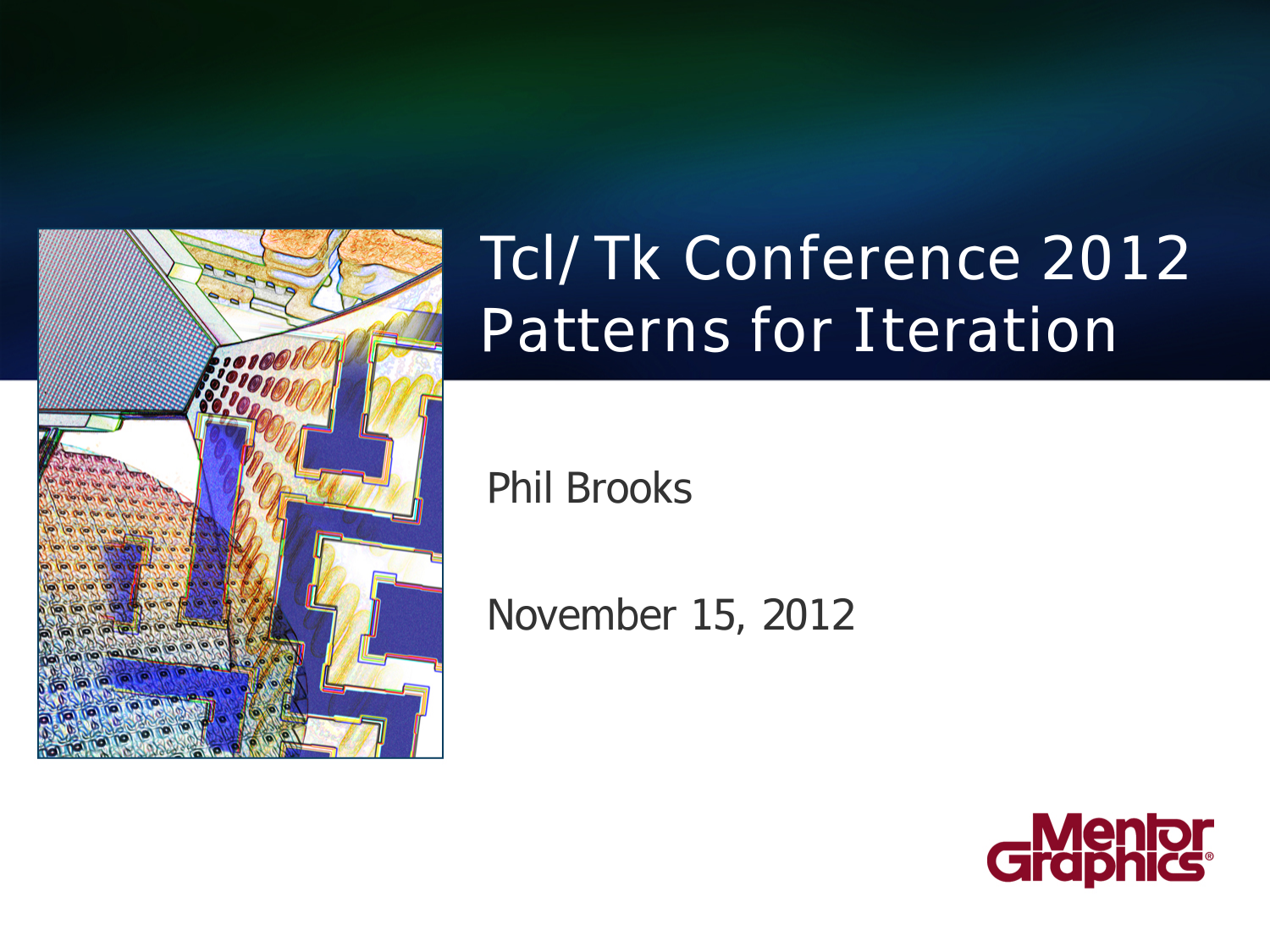

# Tcl/Tk Conference 2012 Patterns for Iteration

Phil Brooks

November 15, 2012